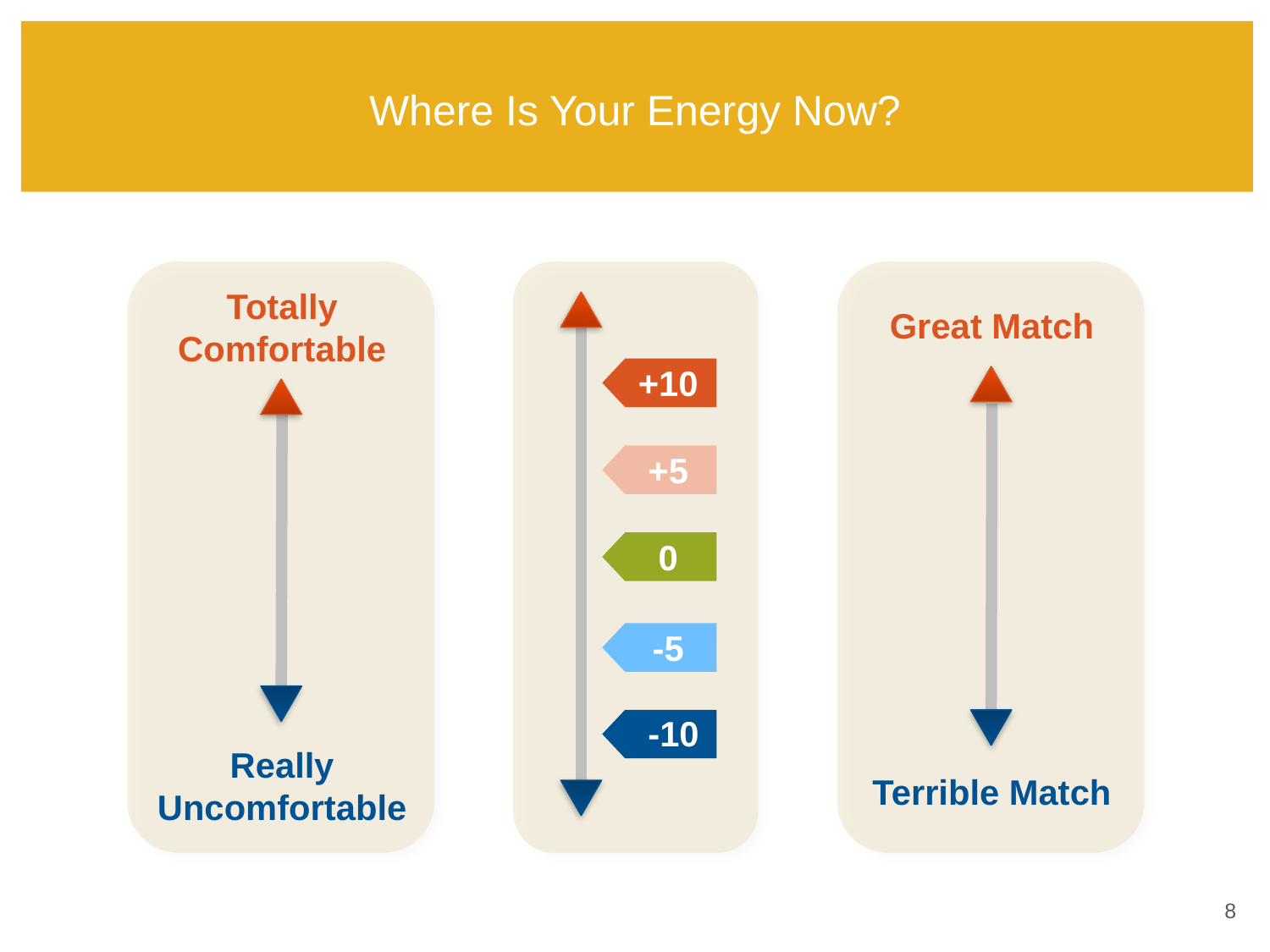

# Where Is Your Energy Now?

+10

+5

0

-5

-10

z
Totally Comfortable
Great Match

Really Uncomfortable
Terrible Match
8